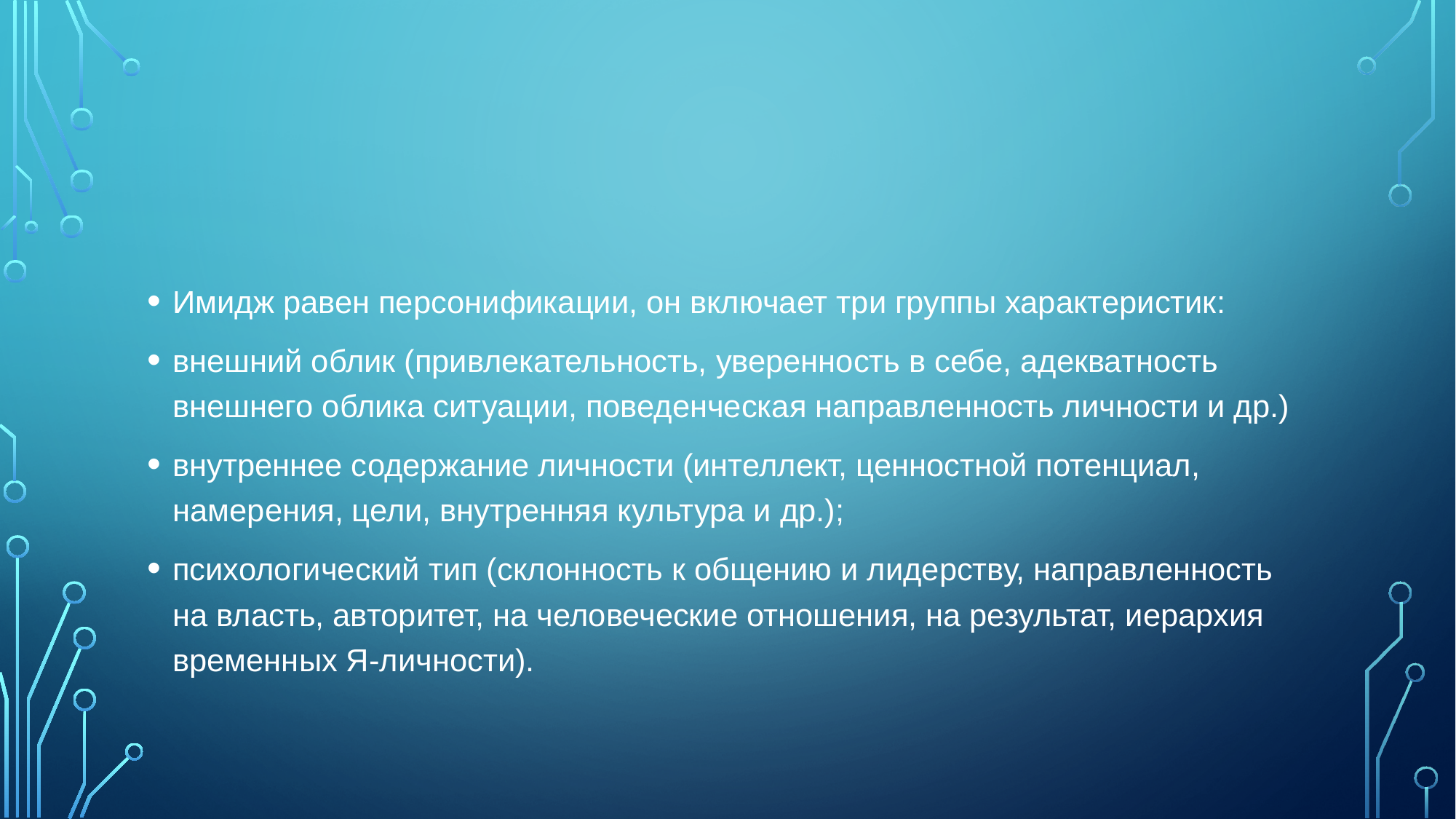

Имидж равен персонификации, он включает три группы характеристик:
внешний облик (привлекательность, уверенность в себе, адекватность внешнего облика ситуации, поведенческая направленность личности и др.)
внутреннее содержание личности (интеллект, ценностной потенциал, намерения, цели, внутренняя культура и др.);
психологический тип (склонность к общению и лидерству, направленность на власть, авторитет, на человеческие отношения, на результат, иерархия временных Я-личности).